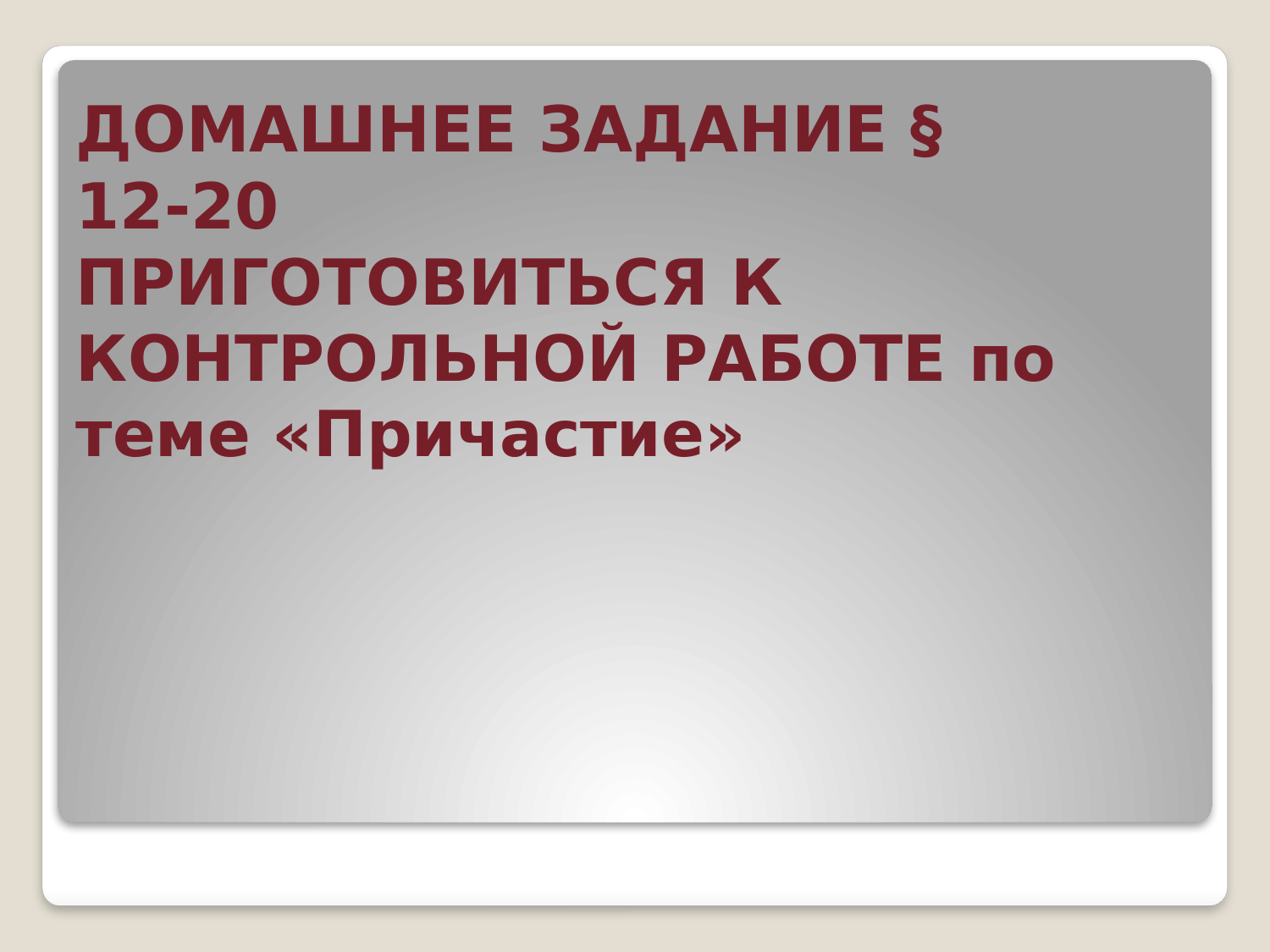

# ДОМАШНЕЕ ЗАДАНИЕ § 12-20 ПРИГОТОВИТЬСЯ К КОНТРОЛЬНОЙ РАБОТЕ по теме «Причастие»